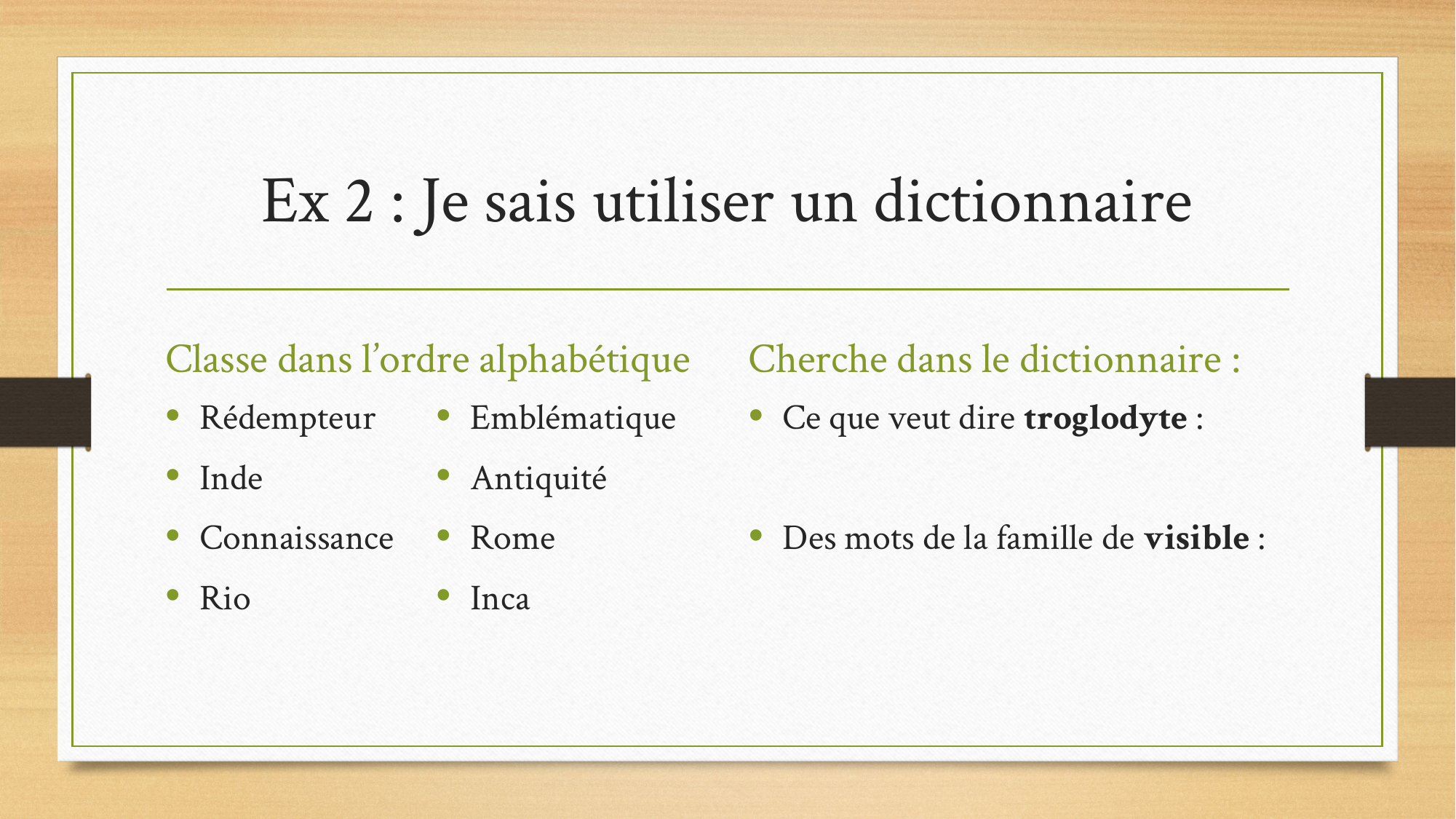

# Ex 2 : Je sais utiliser un dictionnaire
Classe dans l’ordre alphabétique
Cherche dans le dictionnaire :
Rédempteur
Inde
Connaissance
Rio

Emblématique
Antiquité
Rome
Inca
Ce que veut dire troglodyte :

Des mots de la famille de visible :